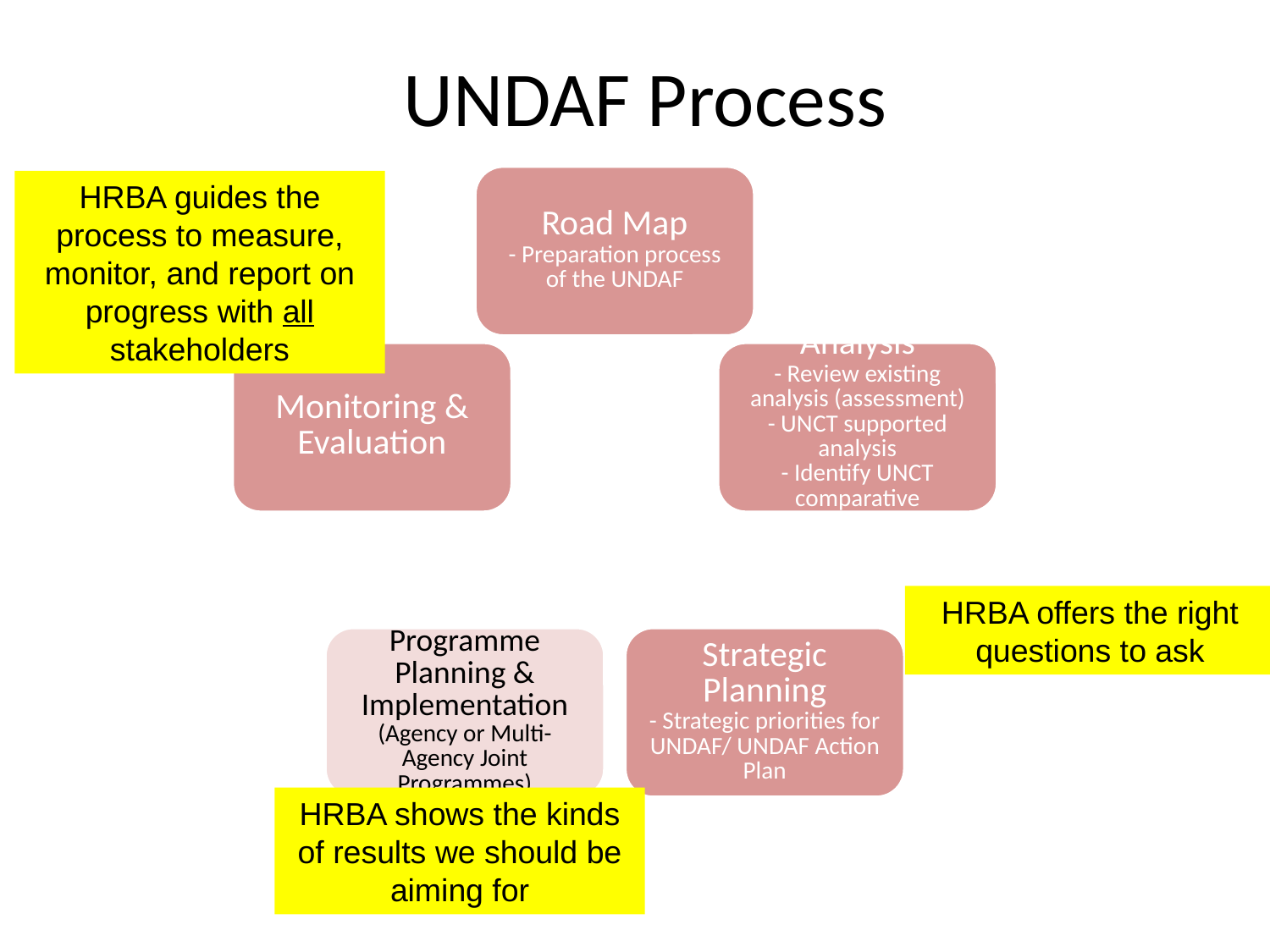

# UNDAF Process
Road Map
- Preparation process of the UNDAF
Country Analysis
- Review existing analysis (assessment)
- UNCT supported analysis
- Identify UNCT comparative advantages
Strategic Planning
- Strategic priorities for UNDAF/ UNDAF Action Plan
Programme Planning & Implementation (Agency or Multi-Agency Joint Programmes)
Monitoring & Evaluation
HRBA guides the process to measure, monitor, and report on progress with all stakeholders
HRBA offers the right questions to ask
HRBA shows the kinds of results we should be aiming for